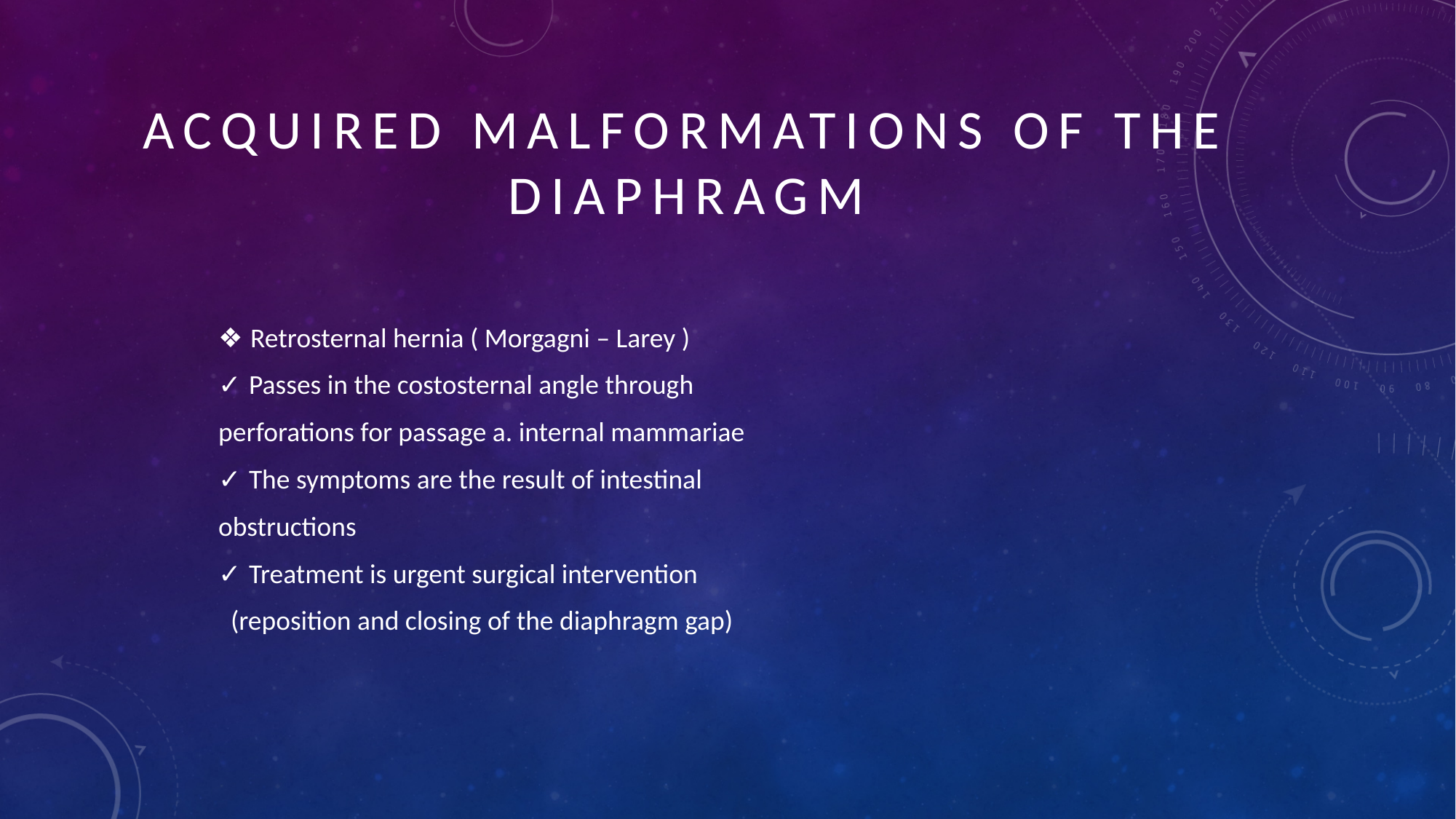

# Acquired malformations of the diaphragm
❖ Retrosternal hernia ( Morgagni – Larey )
✓ Passes in the costosternal angle through
perforations for passage a. internal mammariae
✓ The symptoms are the result of intestinal
obstructions
✓ Treatment is urgent surgical intervention
  (reposition and closing of the diaphragm gap)